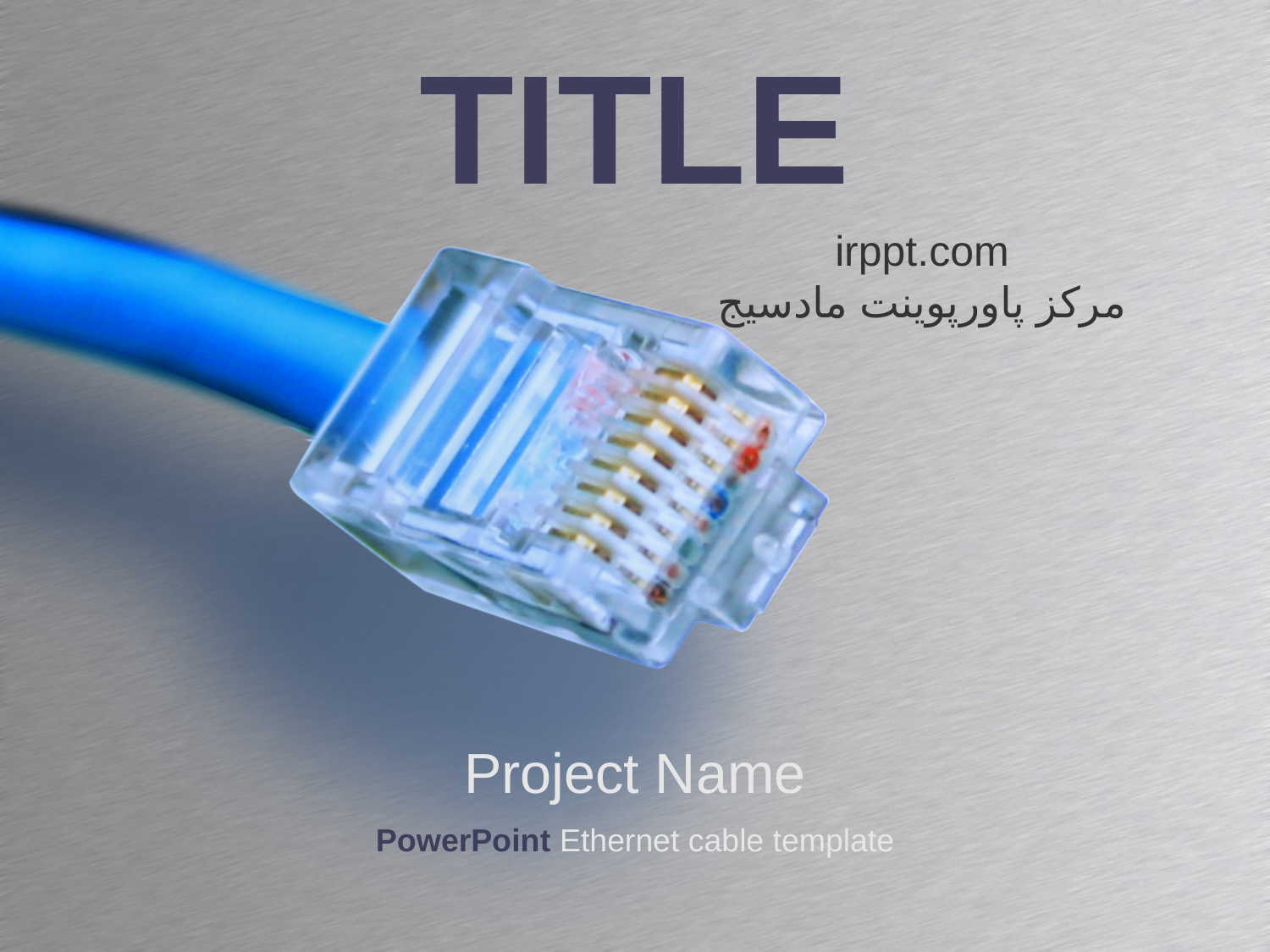

# TITLE
irppt.com
مرکز پاورپوینت مادسیج
Project Name
PowerPoint Ethernet cable template